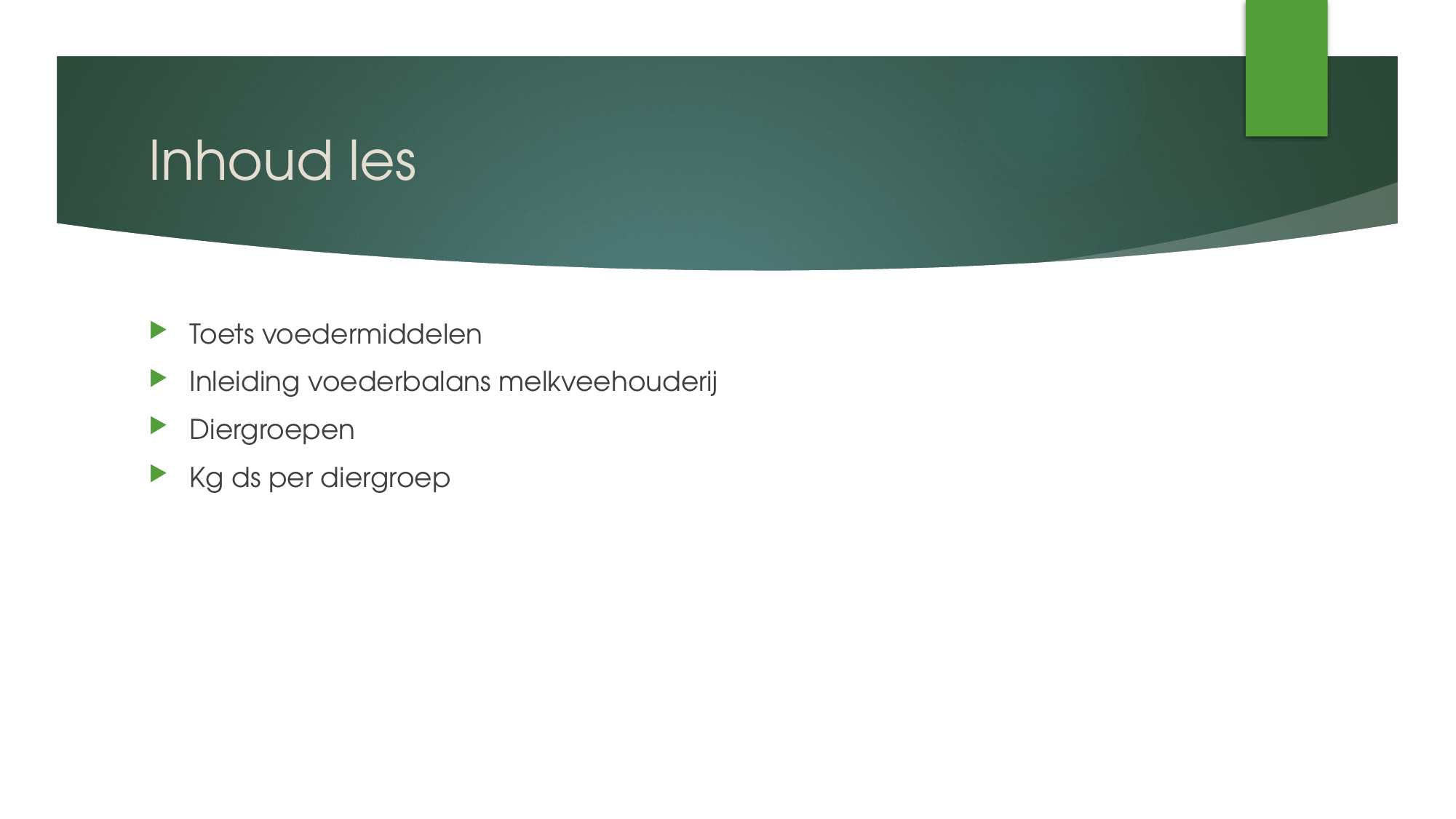

# Inhoud les
Toets voedermiddelen
Inleiding voederbalans melkveehouderij
Diergroepen
Kg ds per diergroep